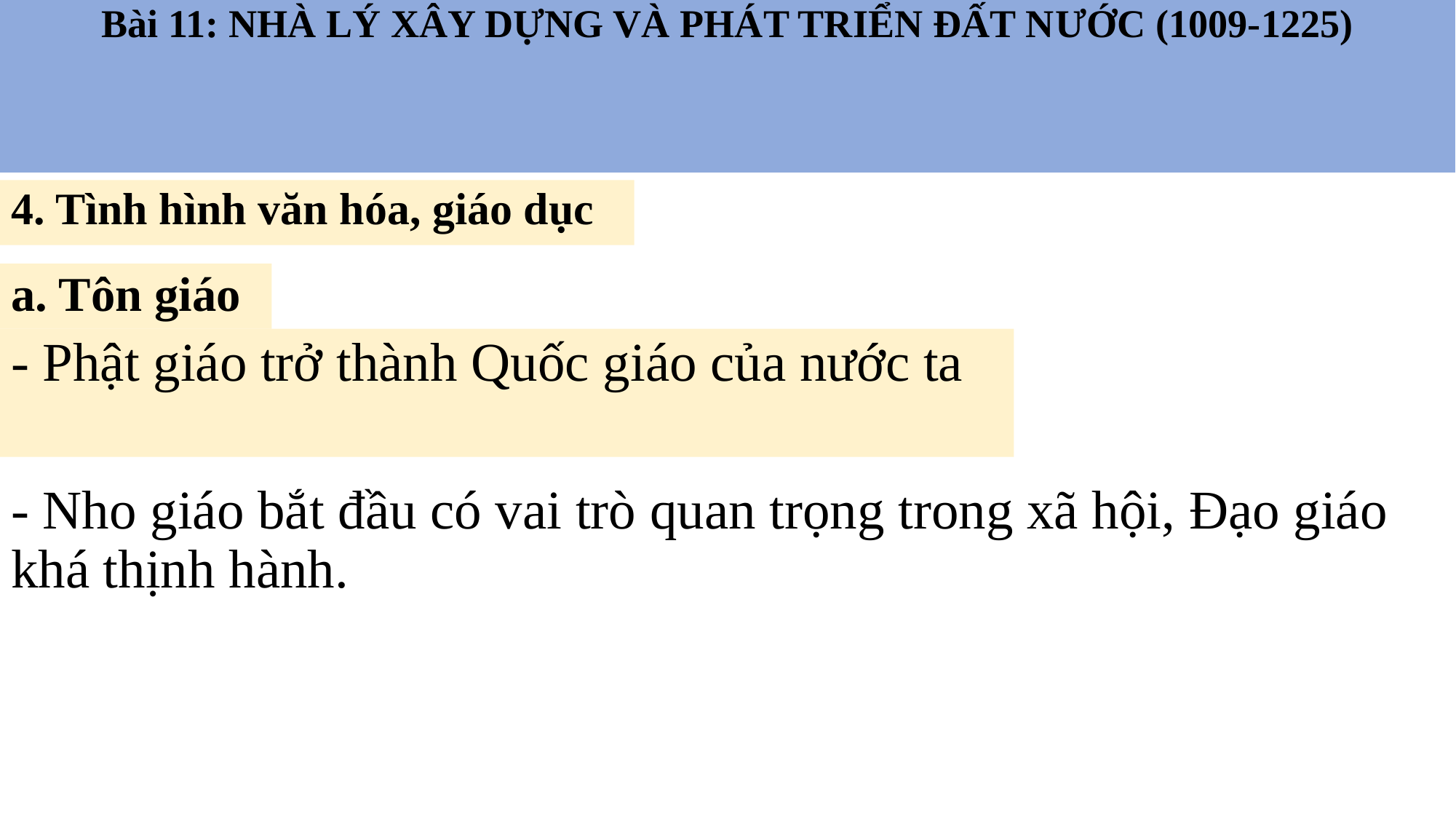

Bài 11: NHÀ LÝ XÂY DỰNG VÀ PHÁT TRIỂN ĐẤT NƯỚC (1009-1225)
4. Tình hình văn hóa, giáo dục
a. Tôn giáo
- Phật giáo trở thành Quốc giáo của nước ta
- Nho giáo bắt đầu có vai trò quan trọng trong xã hội, Đạo giáo khá thịnh hành.